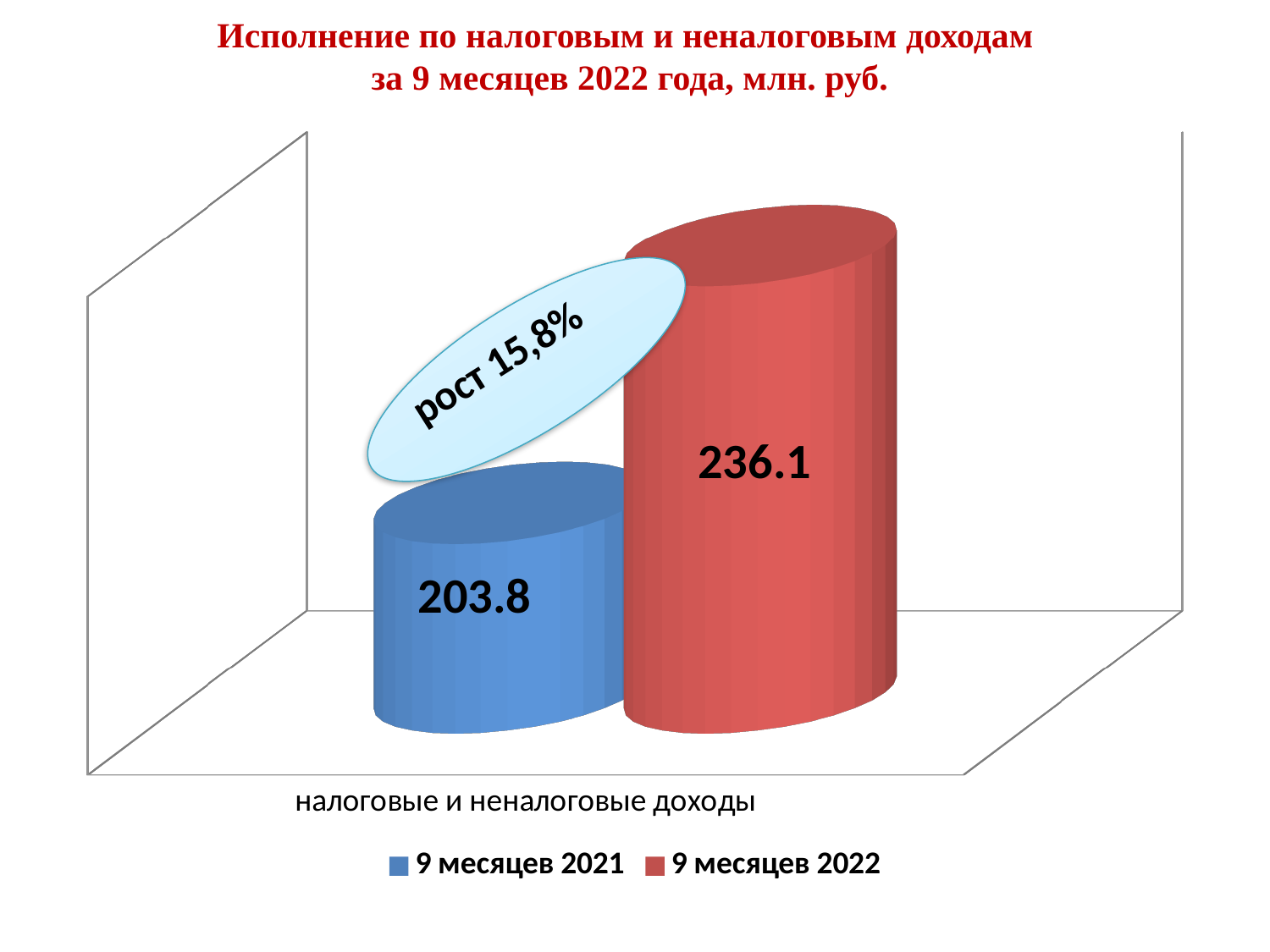

# Исполнение по налоговым и неналоговым доходам за 9 месяцев 2022 года, млн. руб.

[unsupported chart]